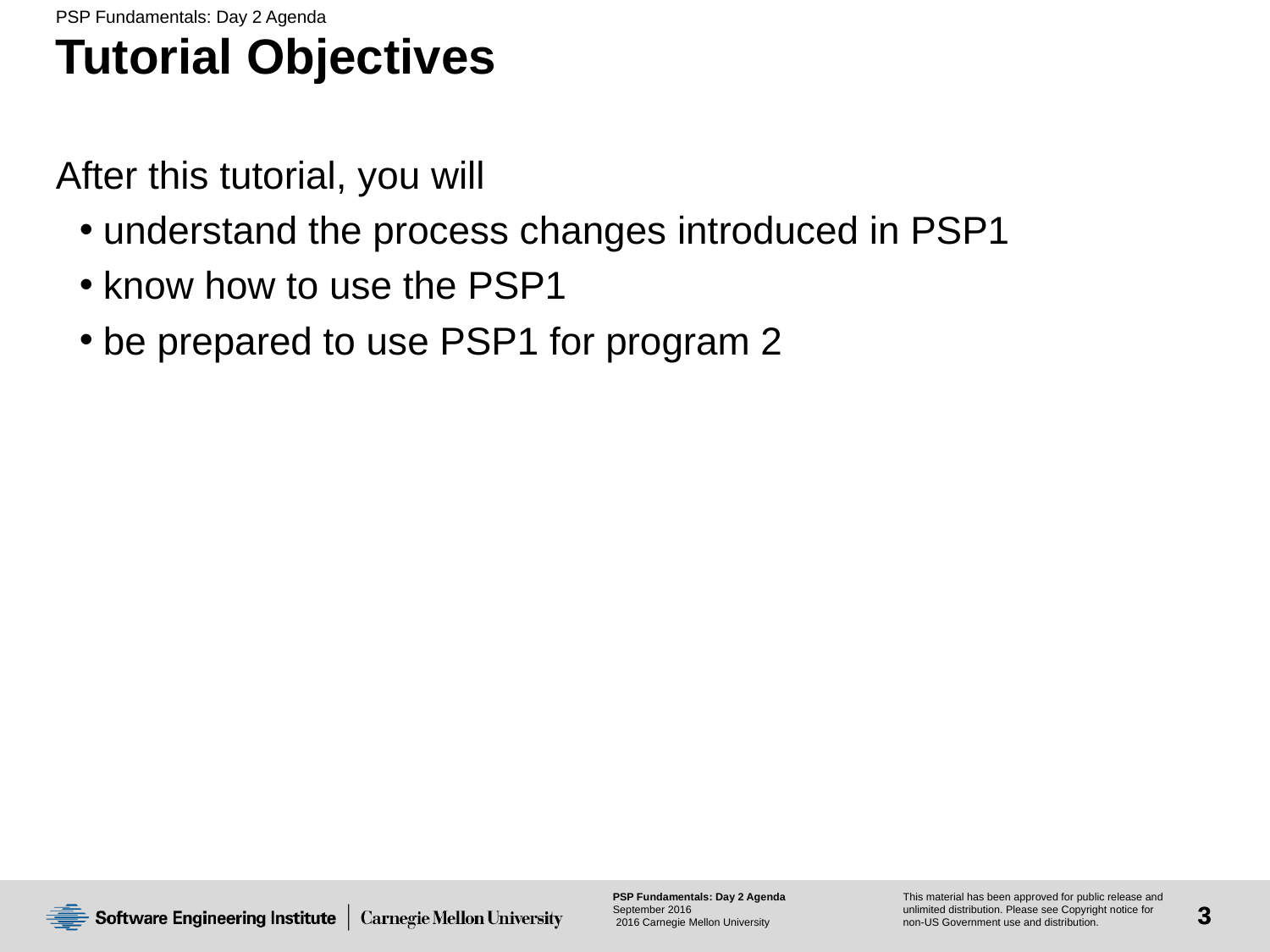

# Tutorial Objectives
After this tutorial, you will
understand the process changes introduced in PSP1
know how to use the PSP1
be prepared to use PSP1 for program 2